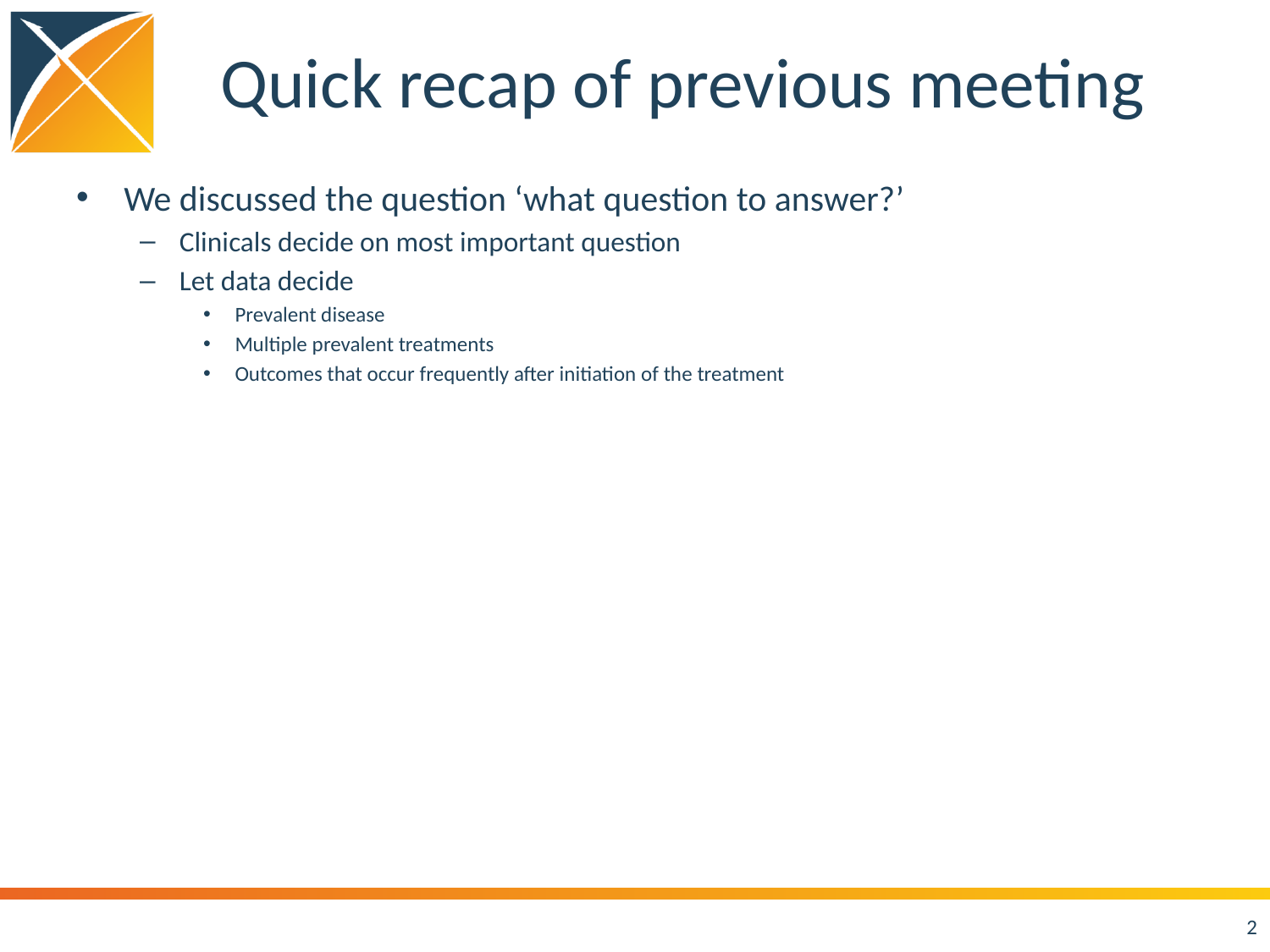

# Quick recap of previous meeting
We discussed the question ‘what question to answer?’
Clinicals decide on most important question
Let data decide
Prevalent disease
Multiple prevalent treatments
Outcomes that occur frequently after initiation of the treatment
2